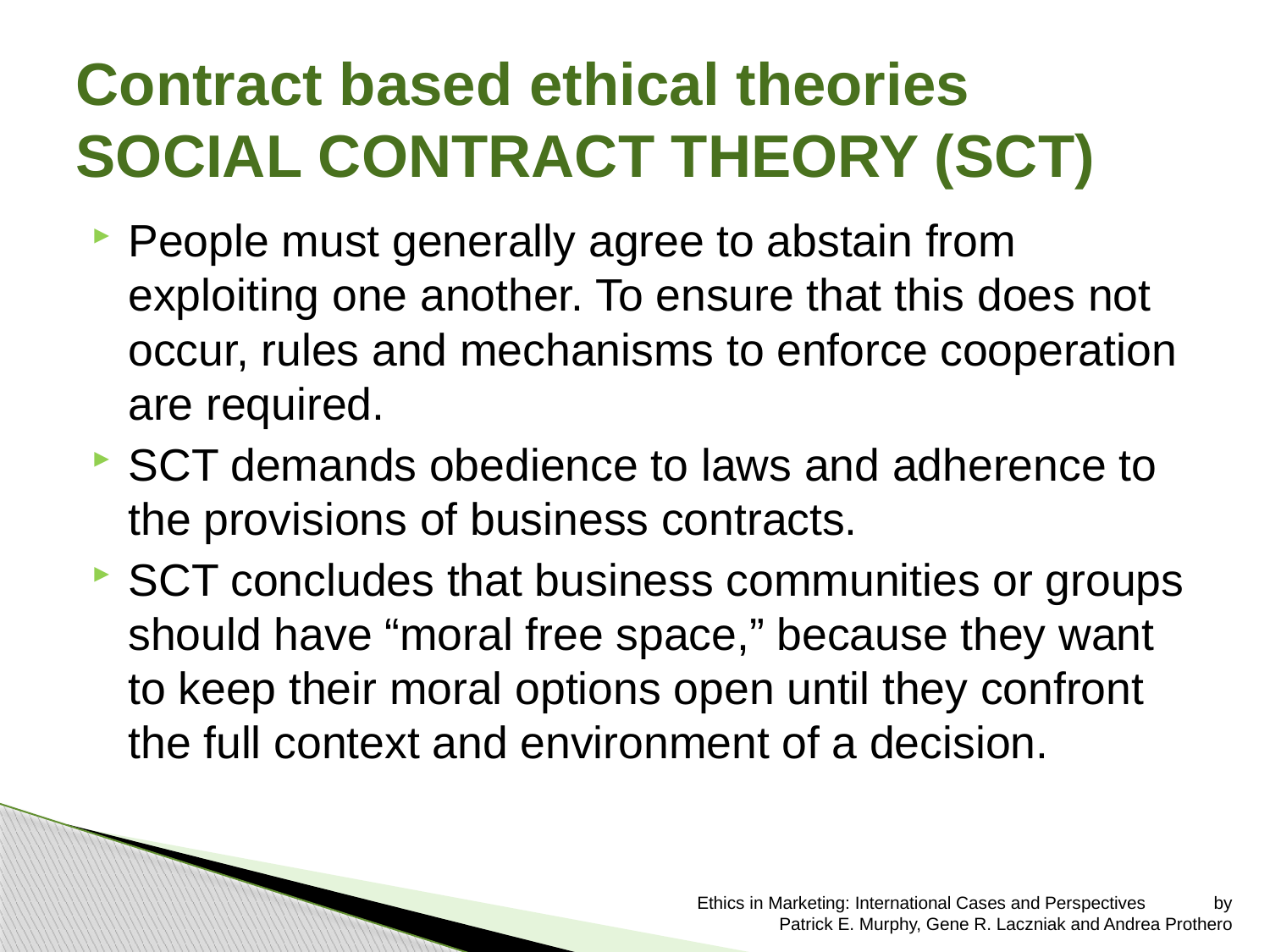

# Contract based ethical theories SOCIAL CONTRACT THEORY (SCT)
People must generally agree to abstain from exploiting one another. To ensure that this does not occur, rules and mechanisms to enforce cooperation are required.
SCT demands obedience to laws and adherence to the provisions of business contracts.
SCT concludes that business communities or groups should have “moral free space,” because they want to keep their moral options open until they confront the full context and environment of a decision.
     Ethics in Marketing: International Cases and Perspectives              by Patrick E. Murphy, Gene R. Laczniak and Andrea Prothero